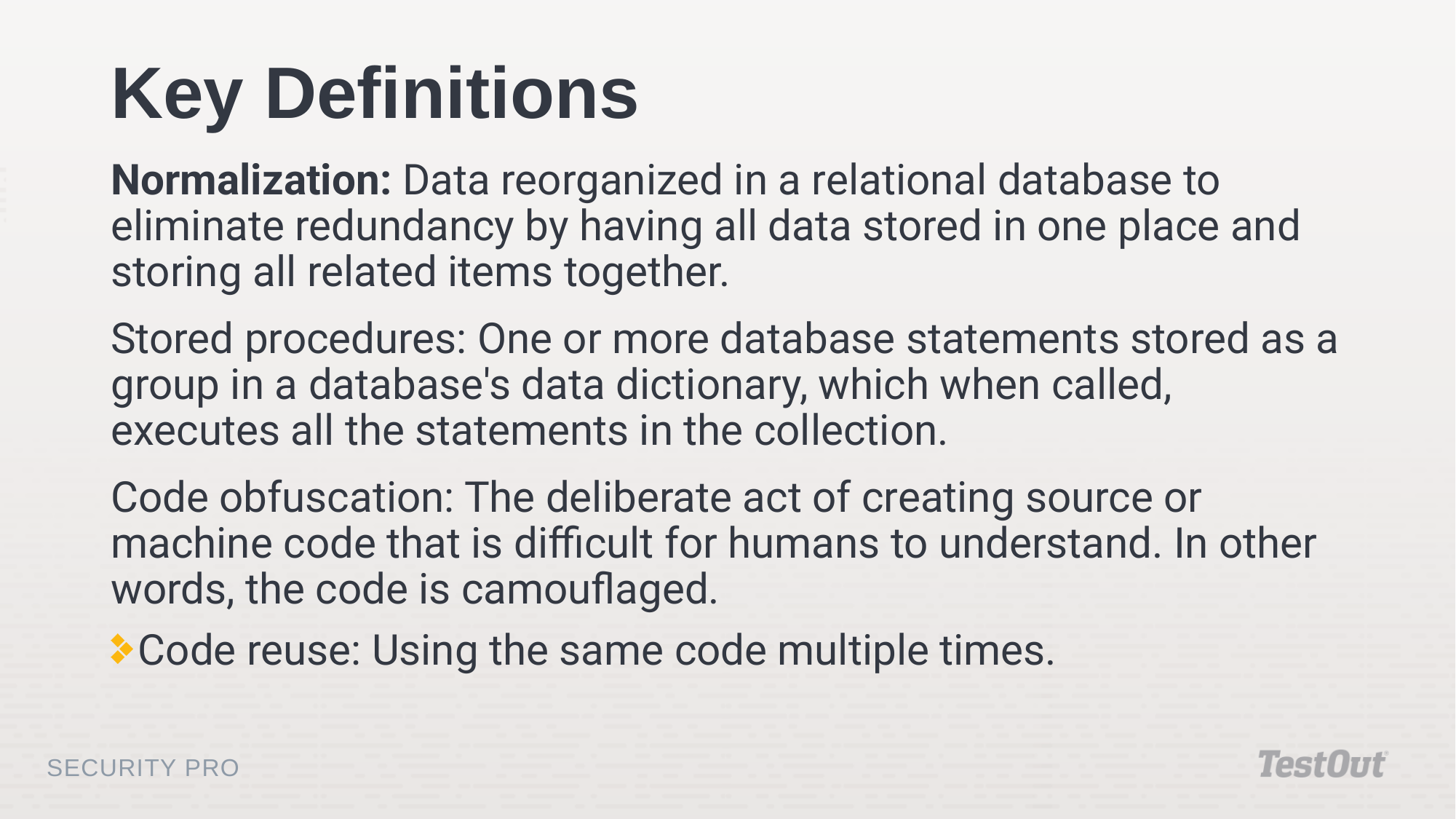

# Key Definitions
Normalization: Data reorganized in a relational database to eliminate redundancy by having all data stored in one place and storing all related items together.
Stored procedures: One or more database statements stored as a group in a database's data dictionary, which when called, executes all the statements in the collection.
Code obfuscation: The deliberate act of creating source or machine code that is difficult for humans to understand. In other words, the code is camouflaged.
Code reuse: Using the same code multiple times.
Security Pro